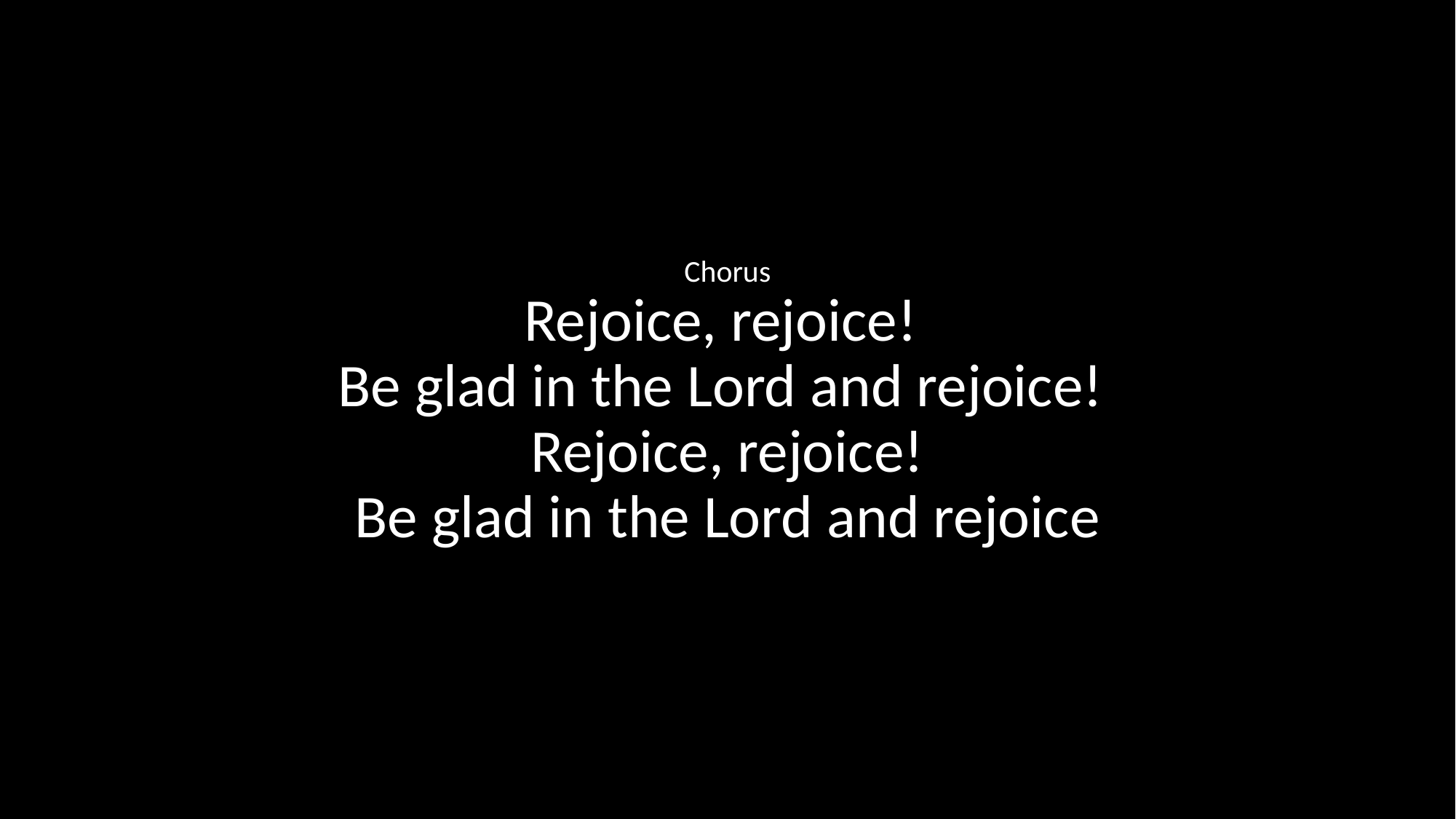

Chorus
Rejoice, rejoice!
Be glad in the Lord and rejoice!
Rejoice, rejoice!
Be glad in the Lord and rejoice